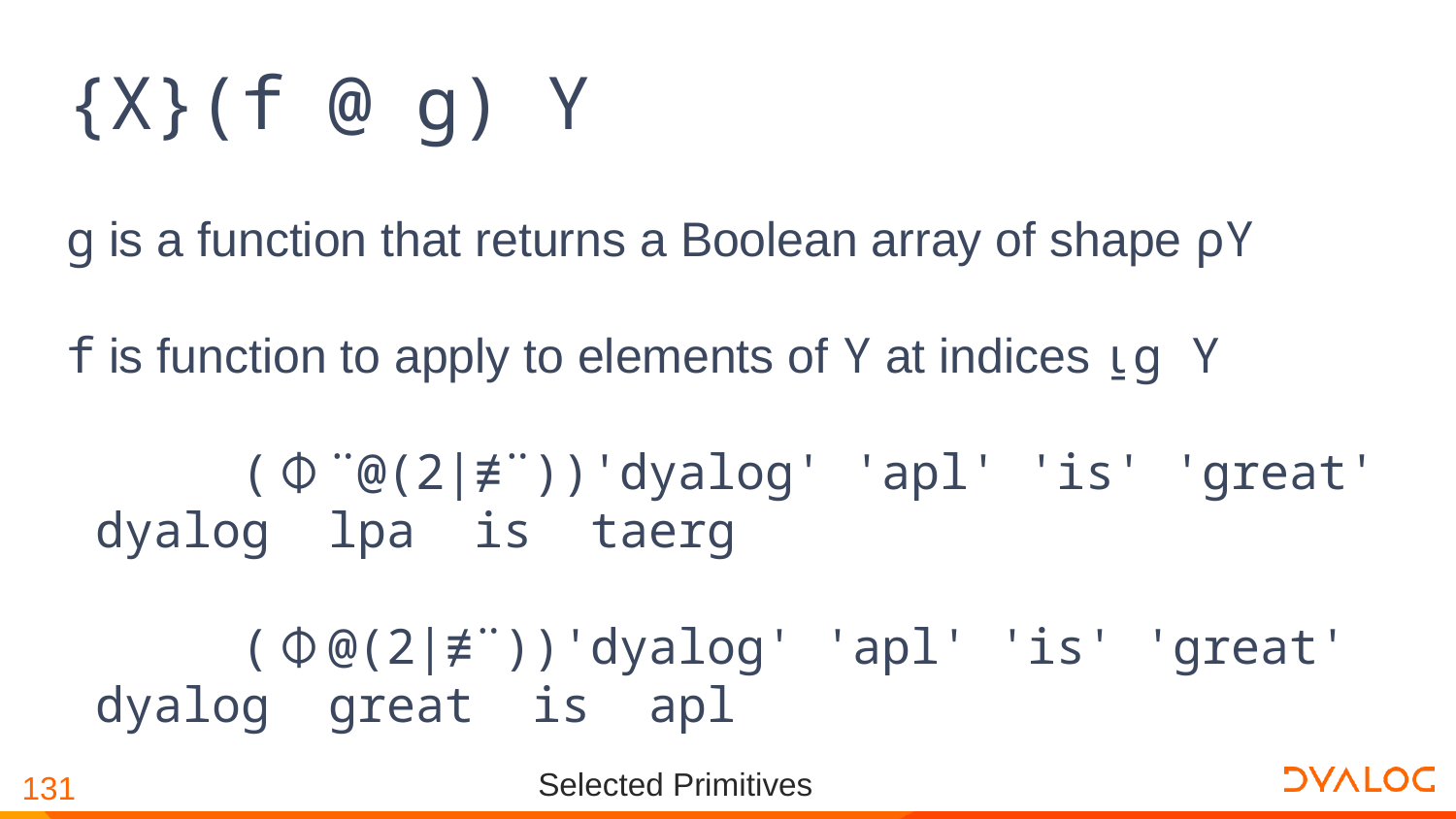

# {X}(f @ g) Y
g is a function that returns a Boolean array of shape ⍴Y

f is function to apply to elements of Y at indices ⍸g Y

      (⌽¨@(2|≢¨))'dyalog' 'apl' 'is' 'great'
 dyalog  lpa  is  taerg

      (⌽@(2|≢¨))'dyalog' 'apl' 'is' 'great'
 dyalog  great  is  apl